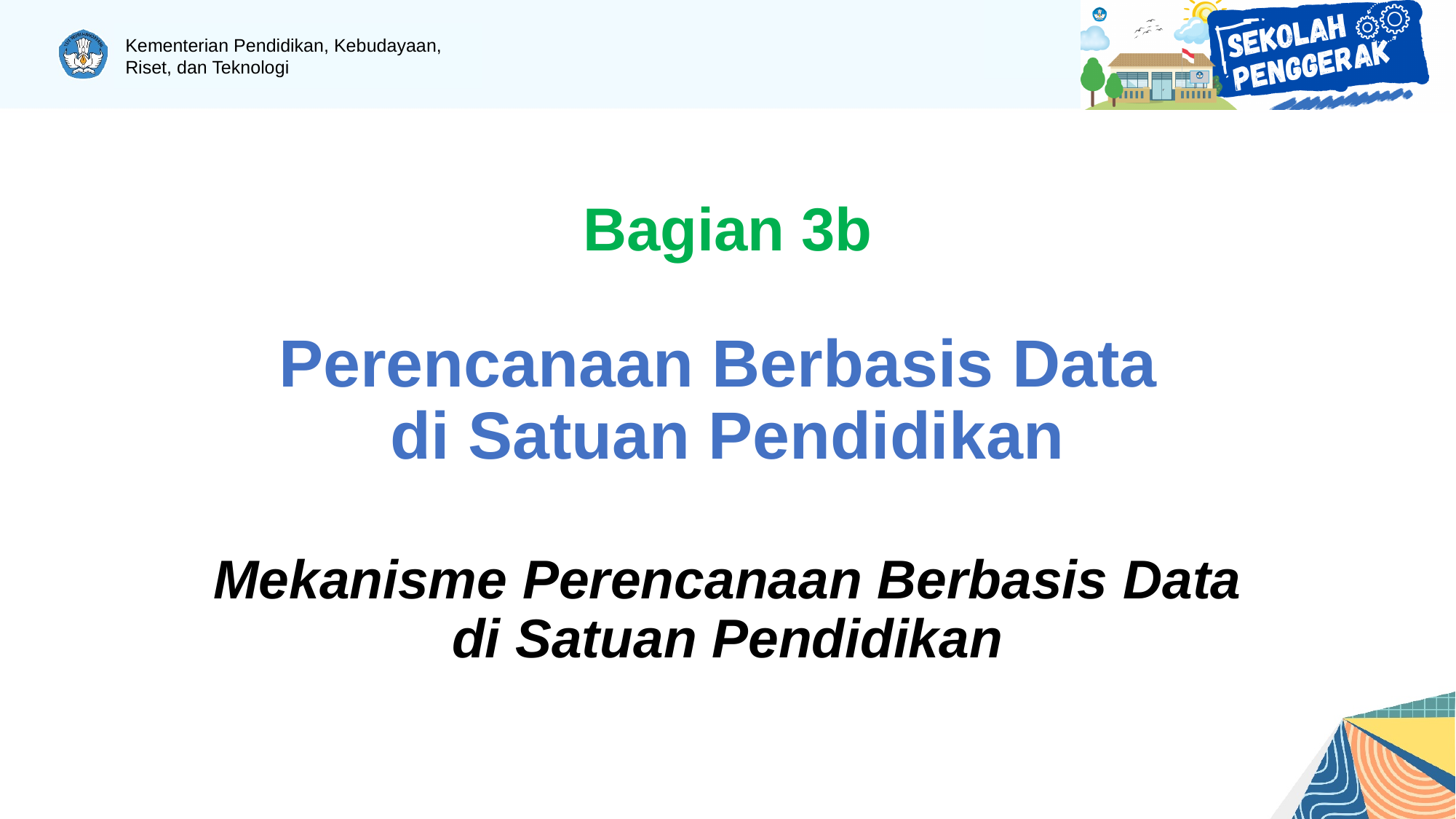

# Bagian 3b Perencanaan Berbasis Data di Satuan Pendidikan Mekanisme Perencanaan Berbasis Data di Satuan Pendidikan